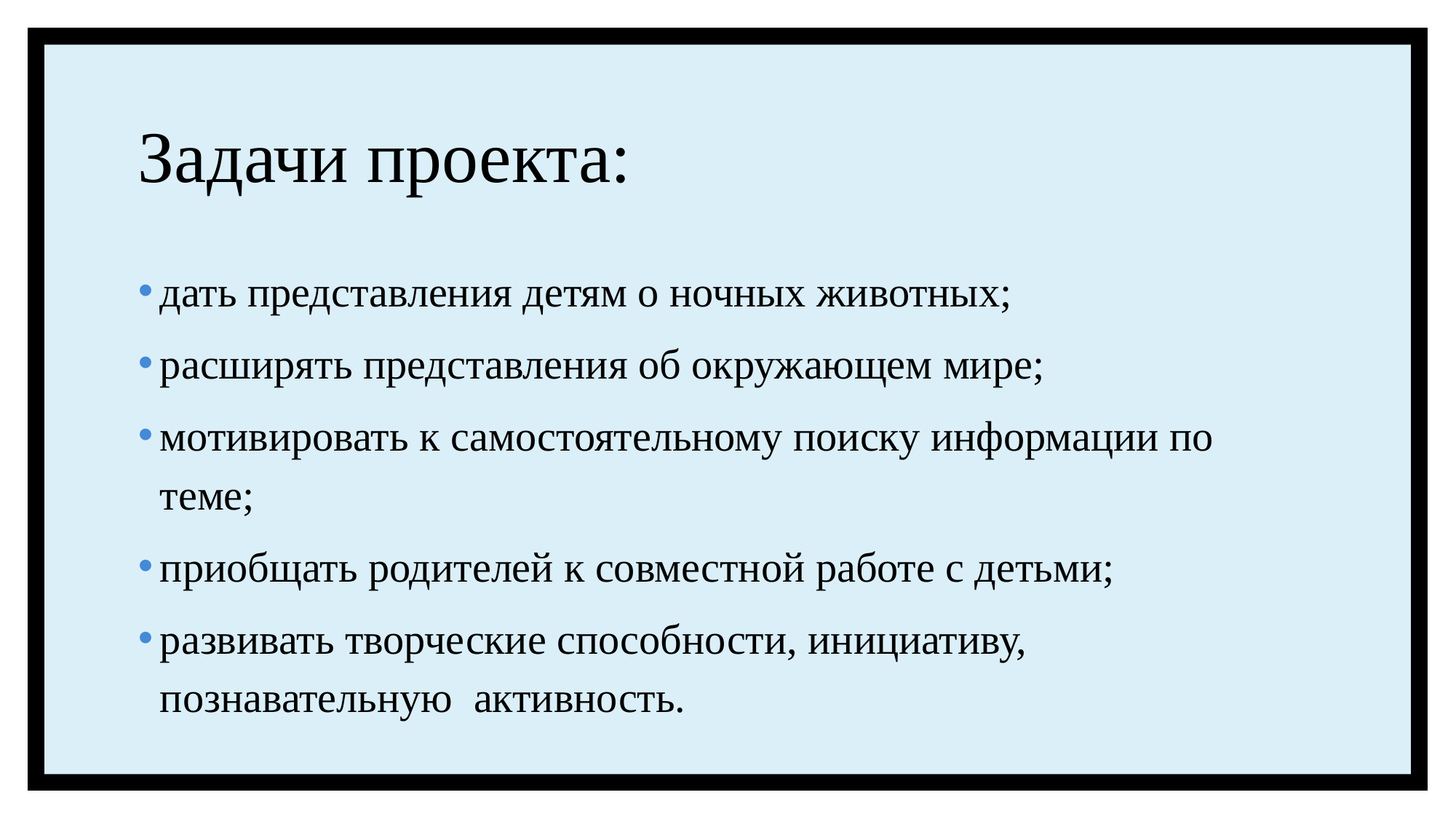

# Задачи проекта:
дать представления детям о ночных животных;
расширять представления об окружающем мире;
мотивировать к самостоятельному поиску информации по теме;
приобщать родителей к совместной работе с детьми;
развивать творческие способности, инициативу, познавательную  активность.